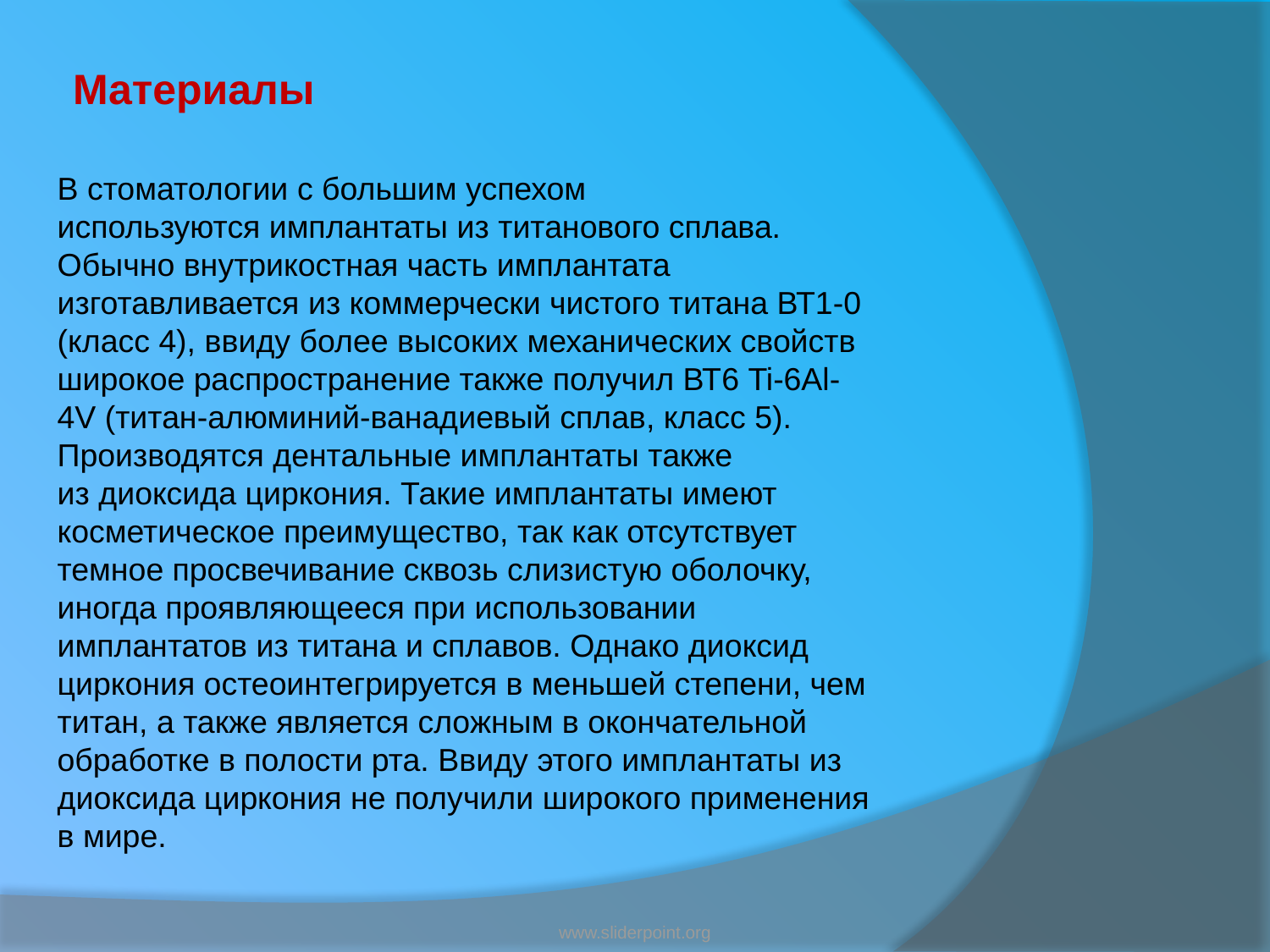

Материалы
В стоматологии с большим успехом используются имплантаты из титанового сплава. Обычно внутрикостная часть имплантата изготавливается из коммерчески чистого титана ВТ1-0 (класс 4), ввиду более высоких механических свойств широкое распространение также получил ВТ6 Ti-6Al-4V (титан-алюминий-ванадиевый сплав, класс 5).
Производятся дентальные имплантаты также из диоксида циркония. Такие имплантаты имеют косметическое преимущество, так как отсутствует темное просвечивание сквозь слизистую оболочку, иногда проявляющееся при использовании имплантатов из титана и сплавов. Однако диоксид циркония остеоинтегрируется в меньшей степени, чем титан, а также является сложным в окончательной обработке в полости рта. Ввиду этого имплантаты из диоксида циркония не получили широкого применения в мире.
www.sliderpoint.org